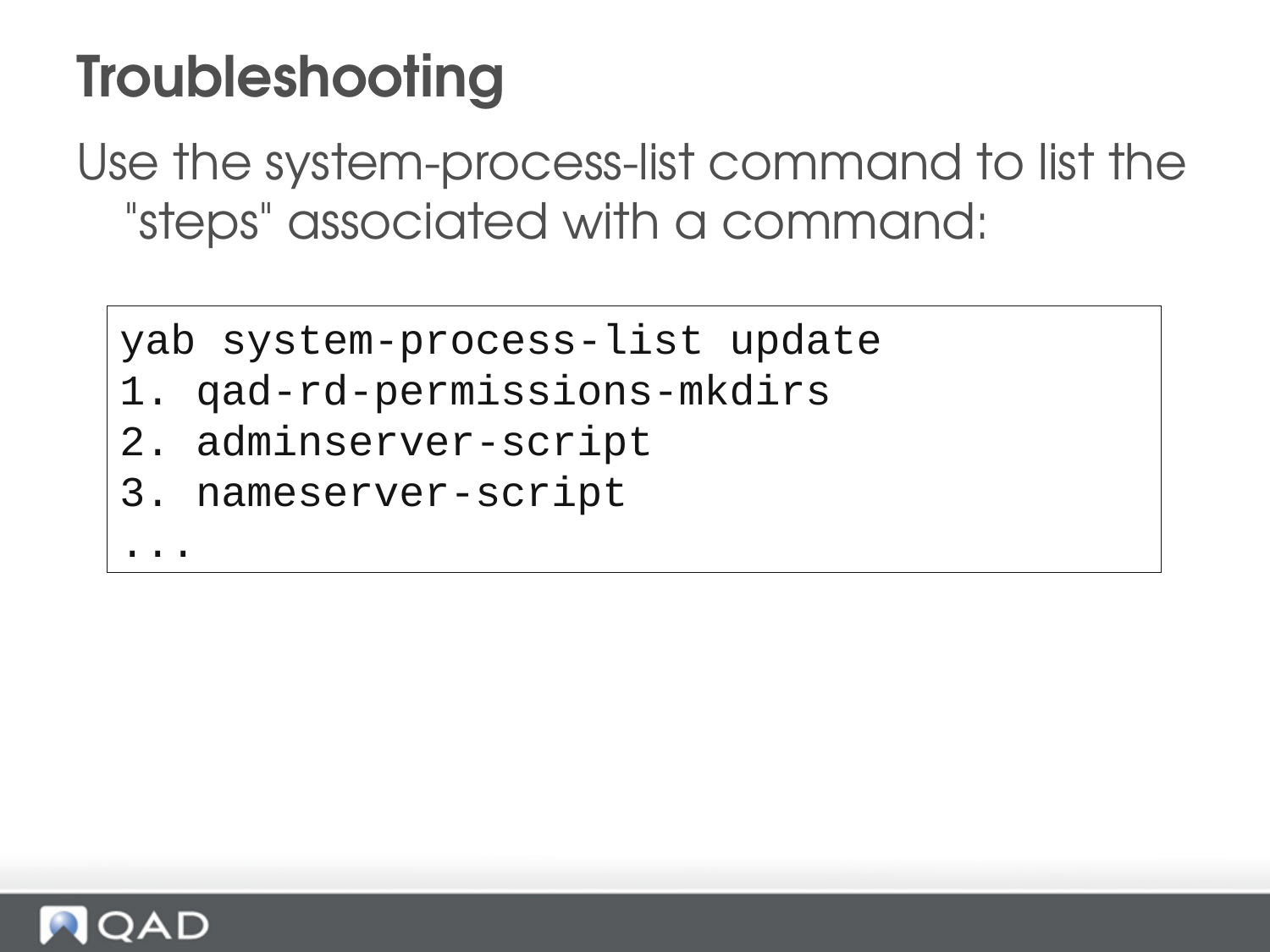

# Troubleshooting
Use the system-process-list command to list the "steps" associated with a command:
yab system-process-list update
1. qad-rd-permissions-mkdirs
2. adminserver-script
3. nameserver-script
...